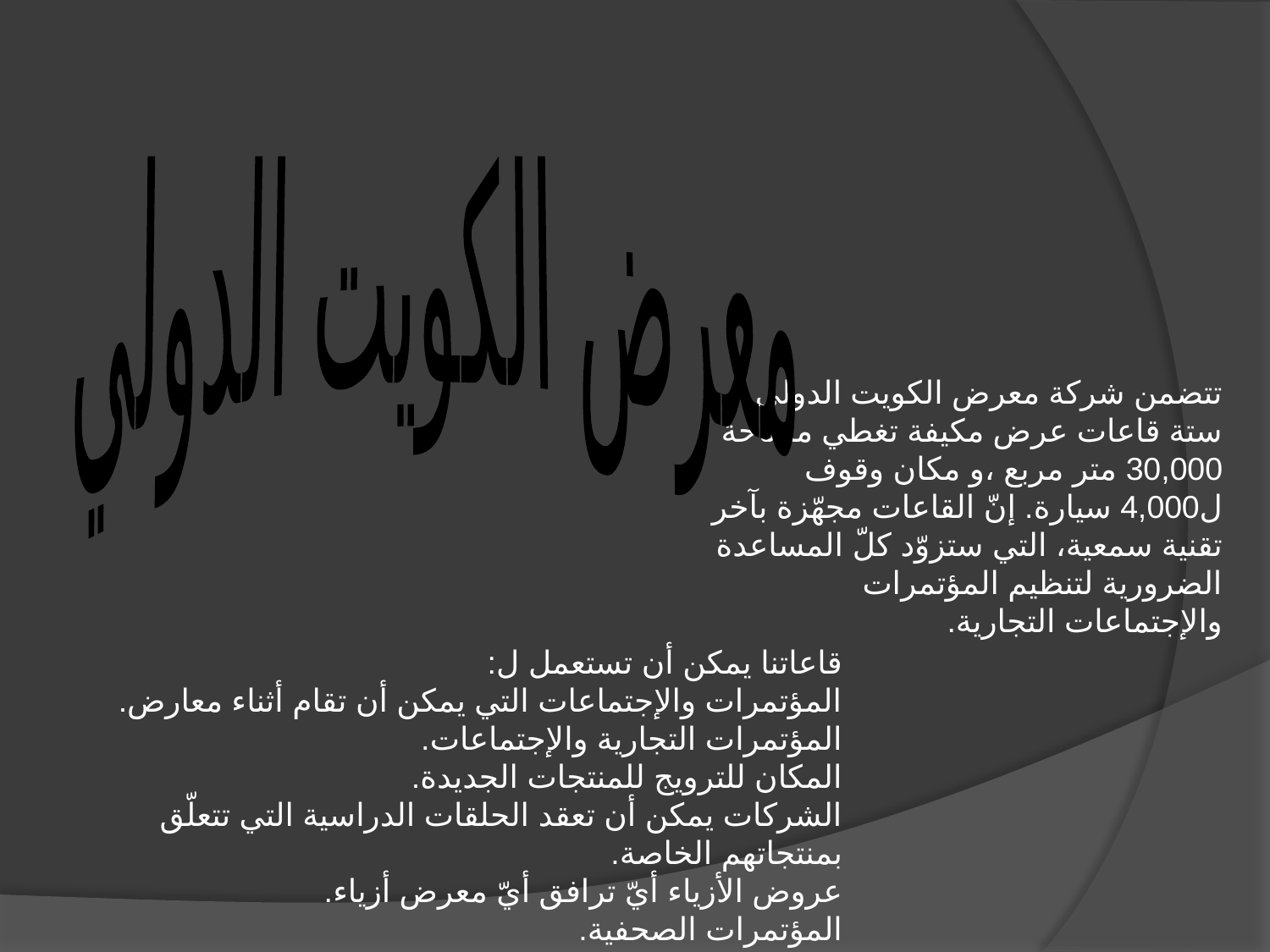

معرض الكويت الدولي
تتضمن شركة معرض الكويت الدولي ستة قاعات عرض مكيفة تغطي مساحة 30,000 متر مربع ،و مكان وقوف ل4,000 سيارة. إنّ القاعات مجهّزة بآخر تقنية سمعية، التي ستزوّد كلّ المساعدة الضرورية لتنظيم المؤتمرات والإجتماعات التجارية.
قاعاتنا يمكن أن تستعمل ل:
المؤتمرات والإجتماعات التي يمكن أن تقام أثناء معارض.
المؤتمرات التجارية والإجتماعات.
المكان للترويج للمنتجات الجديدة.
الشركات يمكن أن تعقد الحلقات الدراسية التي تتعلّق بمنتجاتهم الخاصة.
عروض الأزياء أيّ ترافق أيّ معرض أزياء.
المؤتمرات الصحفية.